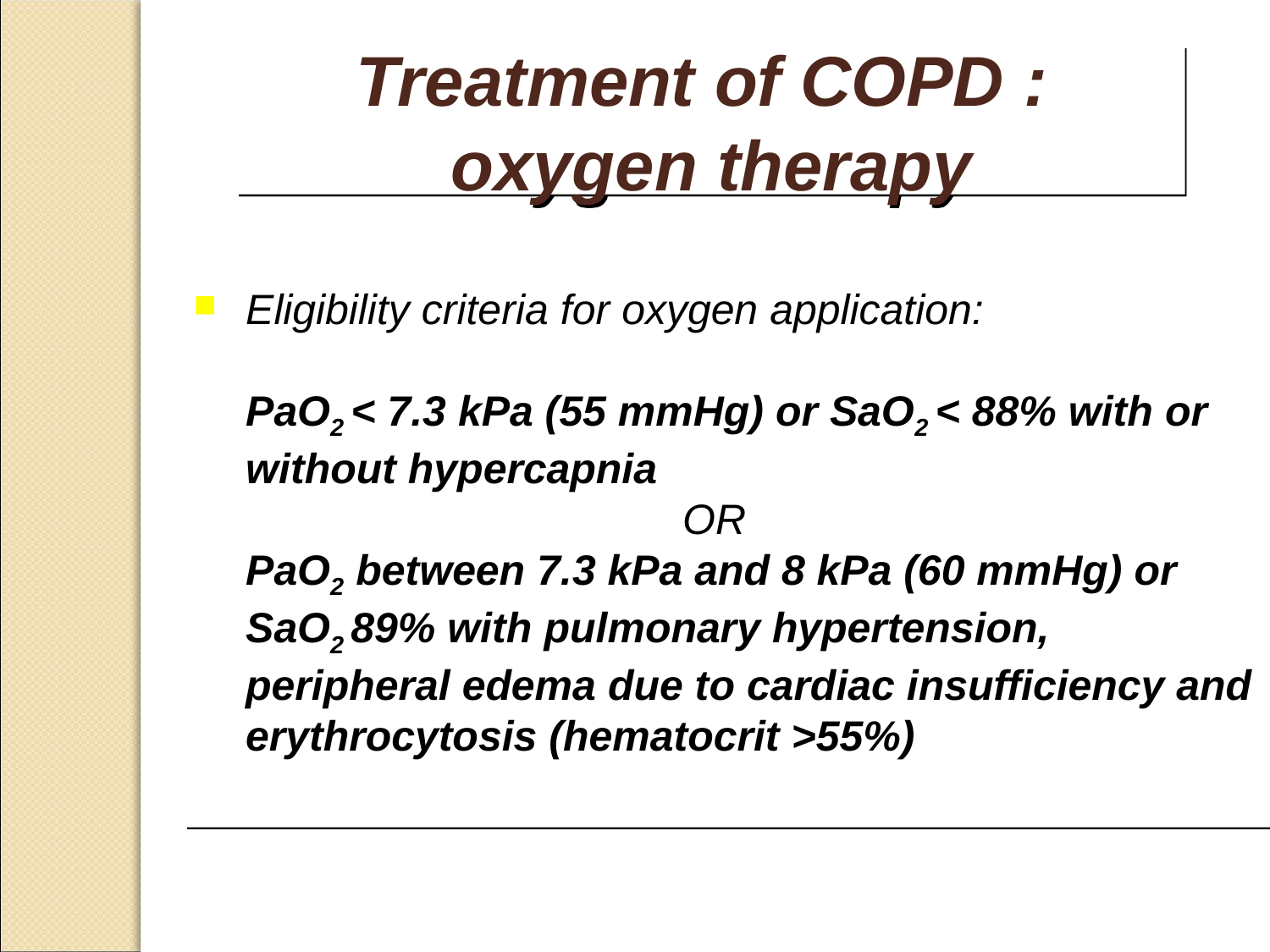

Treatment of COPD :
oxygen therapy
Eligibility criteria for oxygen application:
PaO2 < 7.3 kPa (55 mmHg) or SaO2 < 88% with or without hypercapnia
                                     OR
PaO2 between 7.3 kPa and 8 kPa (60 mmHg) or
SaO2 89% with pulmonary hypertension, peripheral edema due to cardiac insufficiency and erythrocytosis (hematocrit >55%)